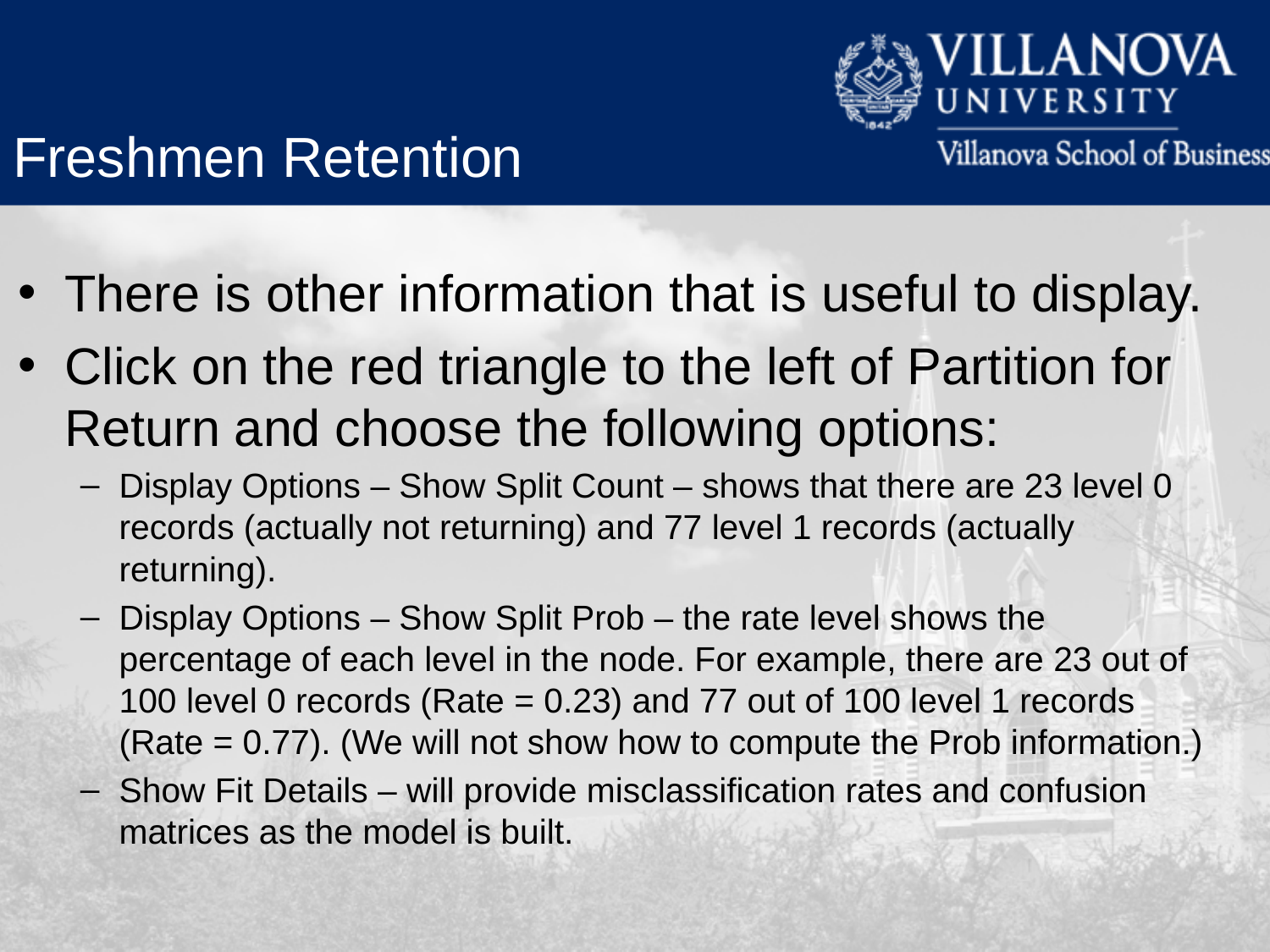

Freshmen Retention
There is other information that is useful to display.
Click on the red triangle to the left of Partition for Return and choose the following options:
Display Options – Show Split Count – shows that there are 23 level 0 records (actually not returning) and 77 level 1 records (actually returning).
Display Options – Show Split Prob – the rate level shows the percentage of each level in the node. For example, there are 23 out of 100 level 0 records (Rate = 0.23) and 77 out of 100 level 1 records (Rate = 0.77). (We will not show how to compute the Prob information.)
Show Fit Details – will provide misclassification rates and confusion matrices as the model is built.